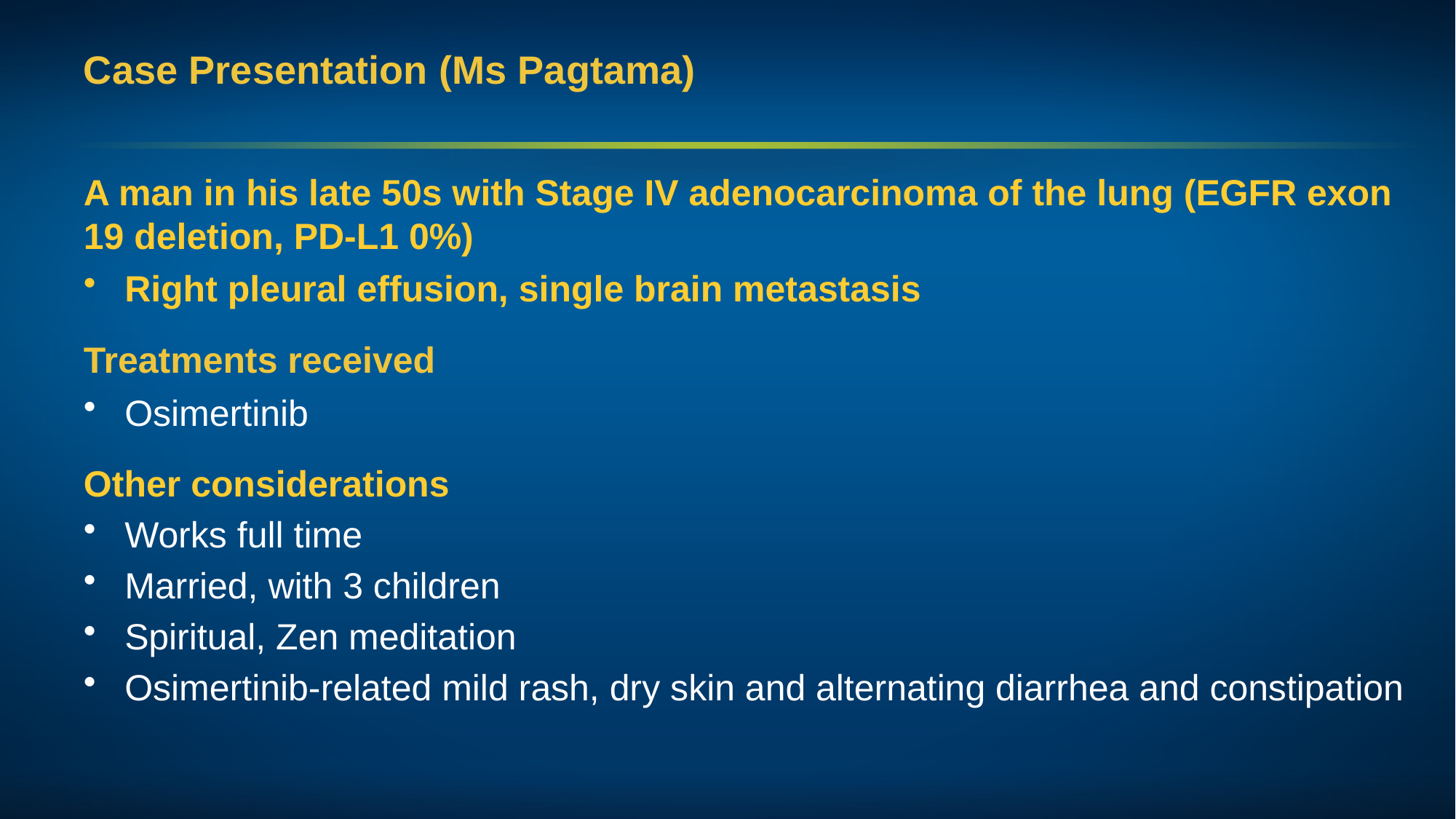

# Case Presentation (Ms Pagtama)
A man in his late 50s with Stage IV adenocarcinoma of the lung (EGFR exon 19 deletion, PD-L1 0%)
Right pleural effusion, single brain metastasis
Treatments received
Osimertinib
Other considerations
Works full time
Married, with 3 children
Spiritual, Zen meditation
Osimertinib-related mild rash, dry skin and alternating diarrhea and constipation